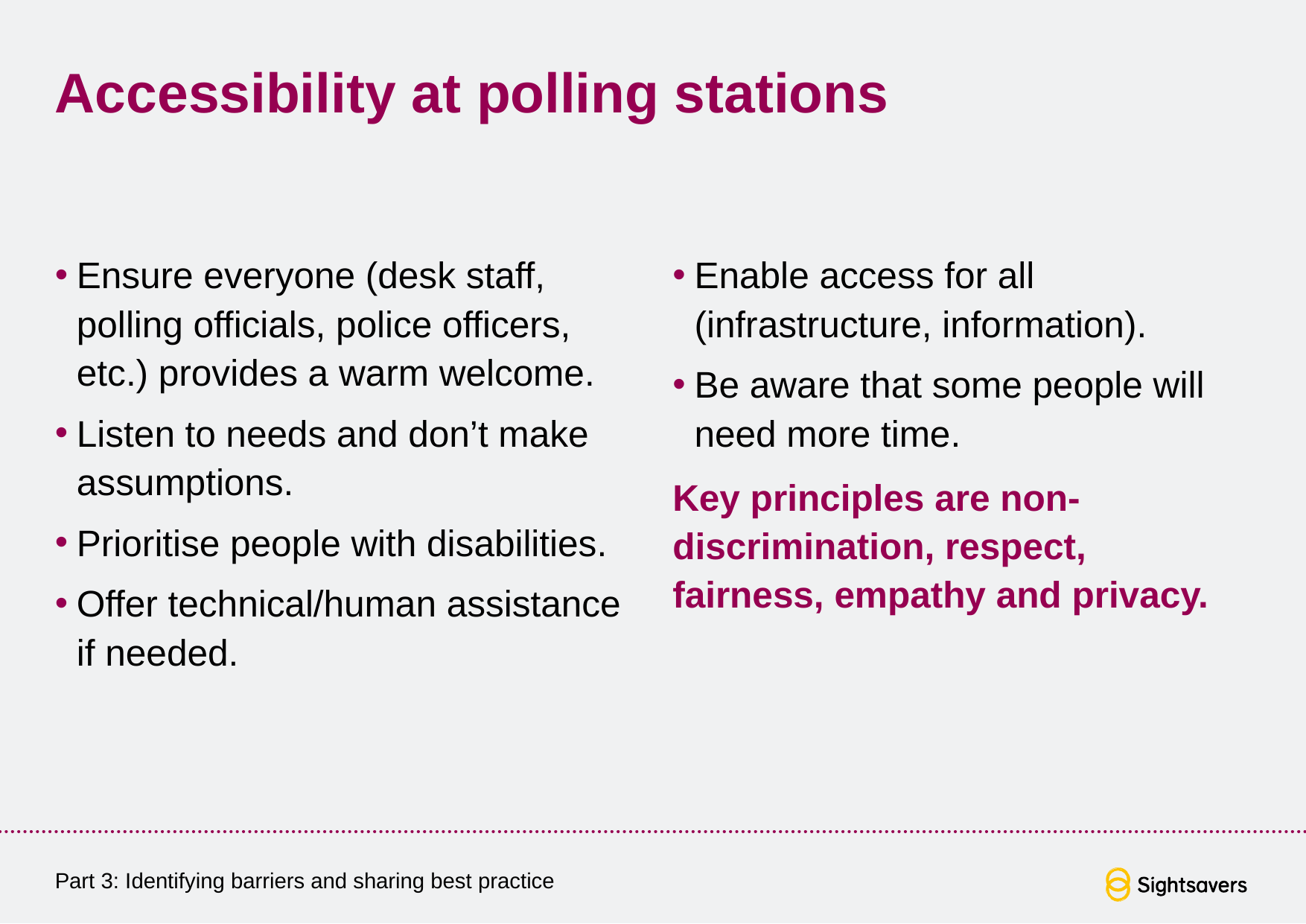

# Accessibility at polling stations
Ensure everyone (desk staff, polling officials, police officers, etc.) provides a warm welcome.
Listen to needs and don’t make assumptions.
Prioritise people with disabilities.
Offer technical/human assistance if needed.
Enable access for all (infrastructure, information).
Be aware that some people will need more time.
Key principles are non-discrimination, respect, fairness, empathy and privacy.
Part 3: Identifying barriers and sharing best practice